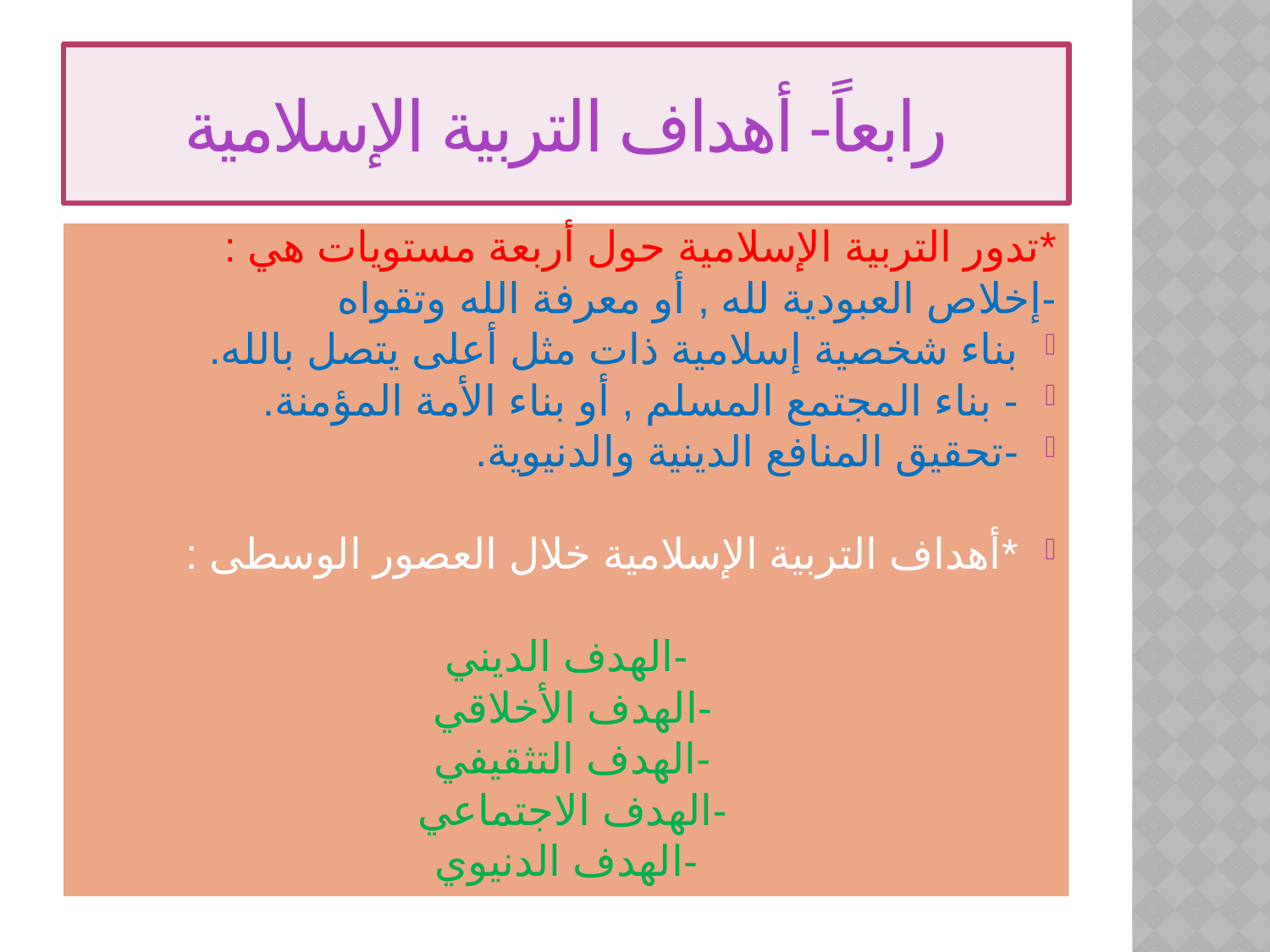

# رابعاً- أهداف التربية الإسلامية
*تدور التربية الإسلامية حول أربعة مستويات هي :
-إخلاص العبودية لله , أو معرفة الله وتقواه
بناء شخصية إسلامية ذات مثل أعلى يتصل بالله.
- بناء المجتمع المسلم , أو بناء الأمة المؤمنة.
-تحقيق المنافع الدينية والدنيوية.

*أهداف التربية الإسلامية خلال العصور الوسطى :

 -الهدف الديني
-الهدف الأخلاقي
-الهدف التثقيفي
-الهدف الاجتماعي
-الهدف الدنيوي